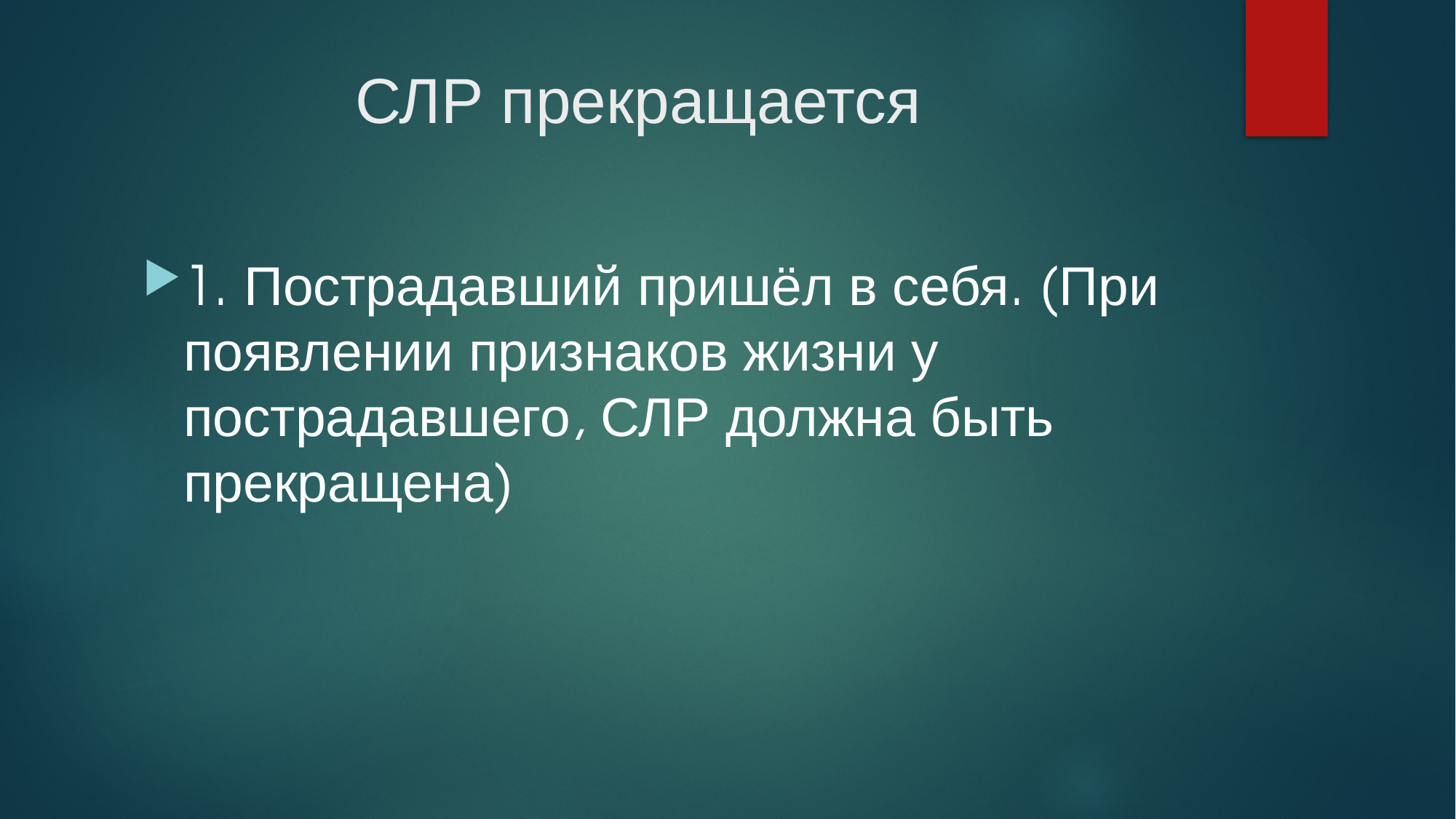

# СЛР прекращается
1. Пострадавший пришёл в себя. (При появлении признаков жизни у пострадавшего, СЛР должна быть прекращена)